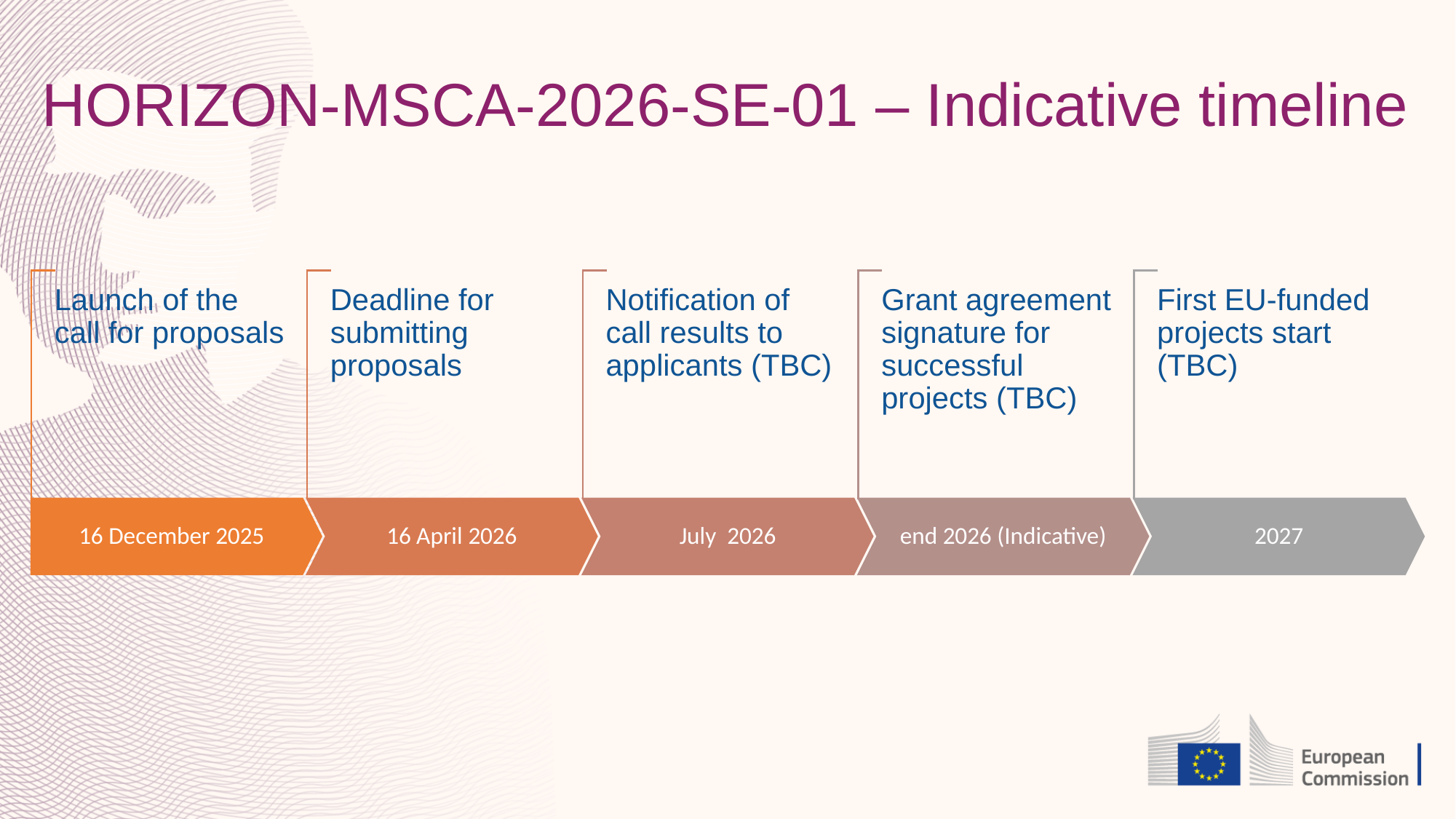

# HORIZON-MSCA-2026-SE-01 – Indicative timeline
16 December 2025
Launch of the call for proposals
16 April 2026
Deadline for submitting proposals
July  2026
Notification of call results to applicants (TBC)
end 2026 (Indicative)
Grant agreement signature for successful projects (TBC)
2027
First EU-funded projects start (TBC)